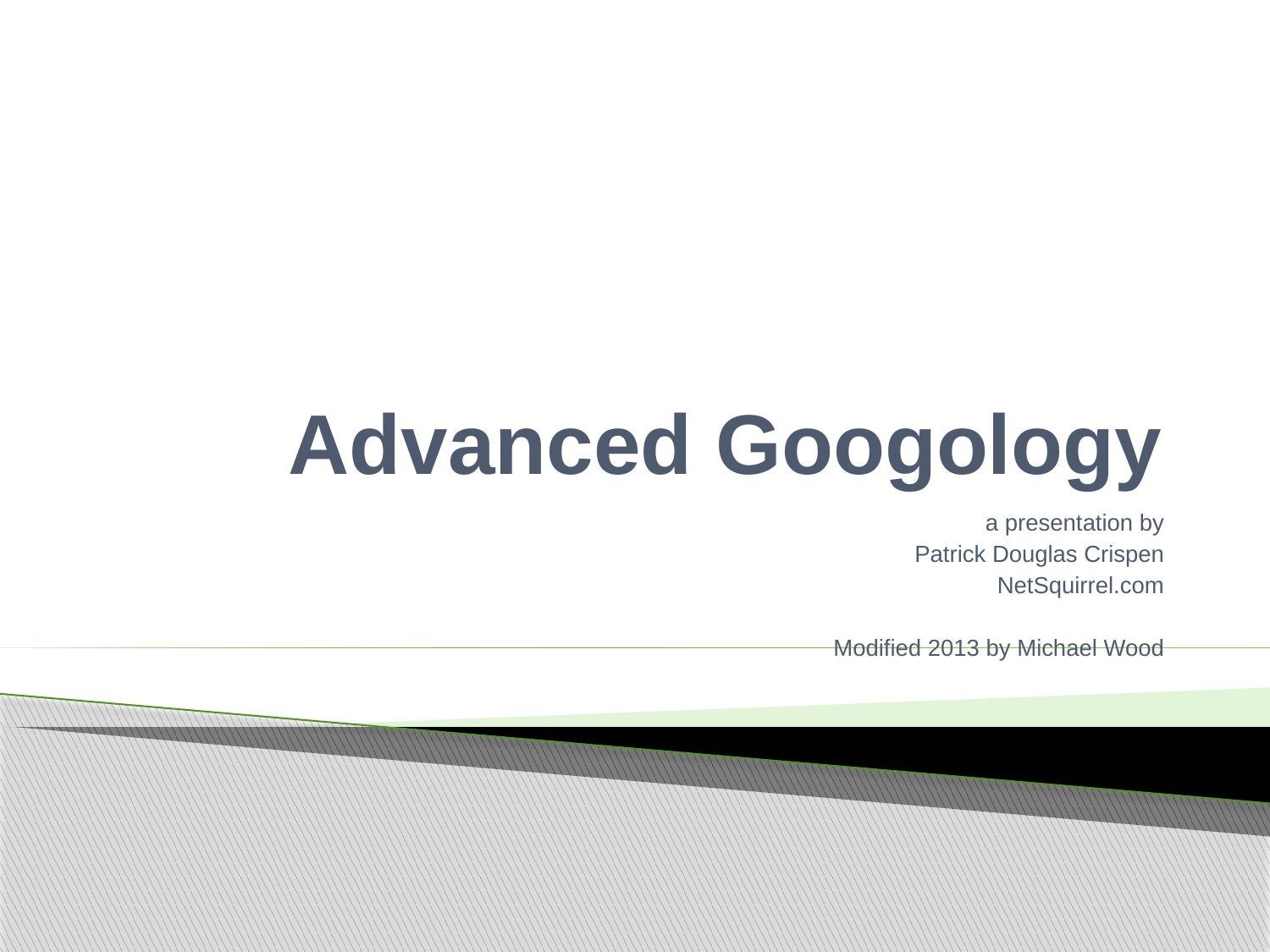

# Advanced Googology
a presentation by
Patrick Douglas Crispen
NetSquirrel.com

Modified 2013 by Michael Wood